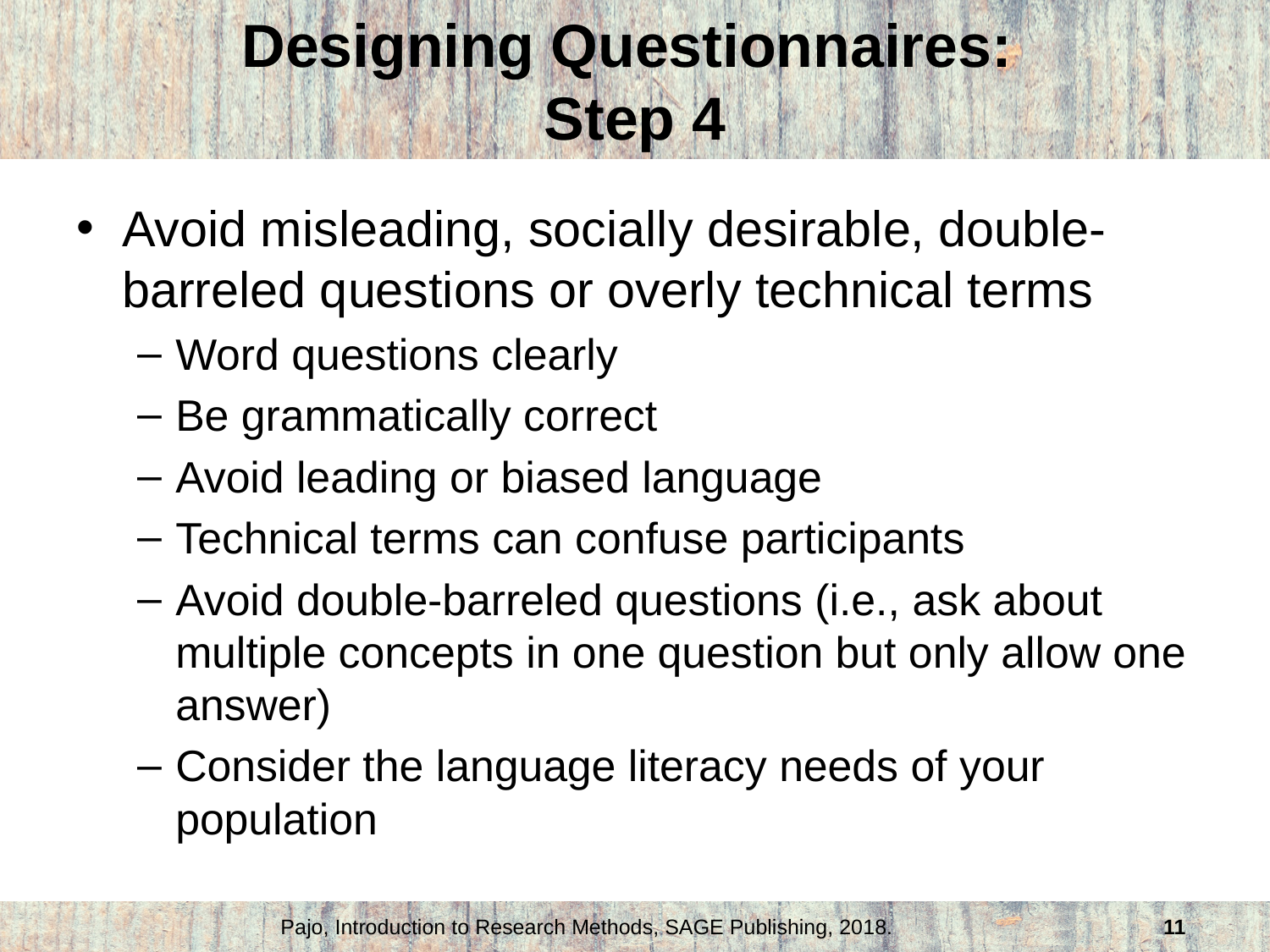

# Designing Questionnaires: Step 4
Avoid misleading, socially desirable, double-barreled questions or overly technical terms
Word questions clearly
Be grammatically correct
Avoid leading or biased language
Technical terms can confuse participants
Avoid double-barreled questions (i.e., ask about multiple concepts in one question but only allow one answer)
Consider the language literacy needs of your population

Pajo, Introduction to Research Methods, SAGE Publishing, 2018.
11